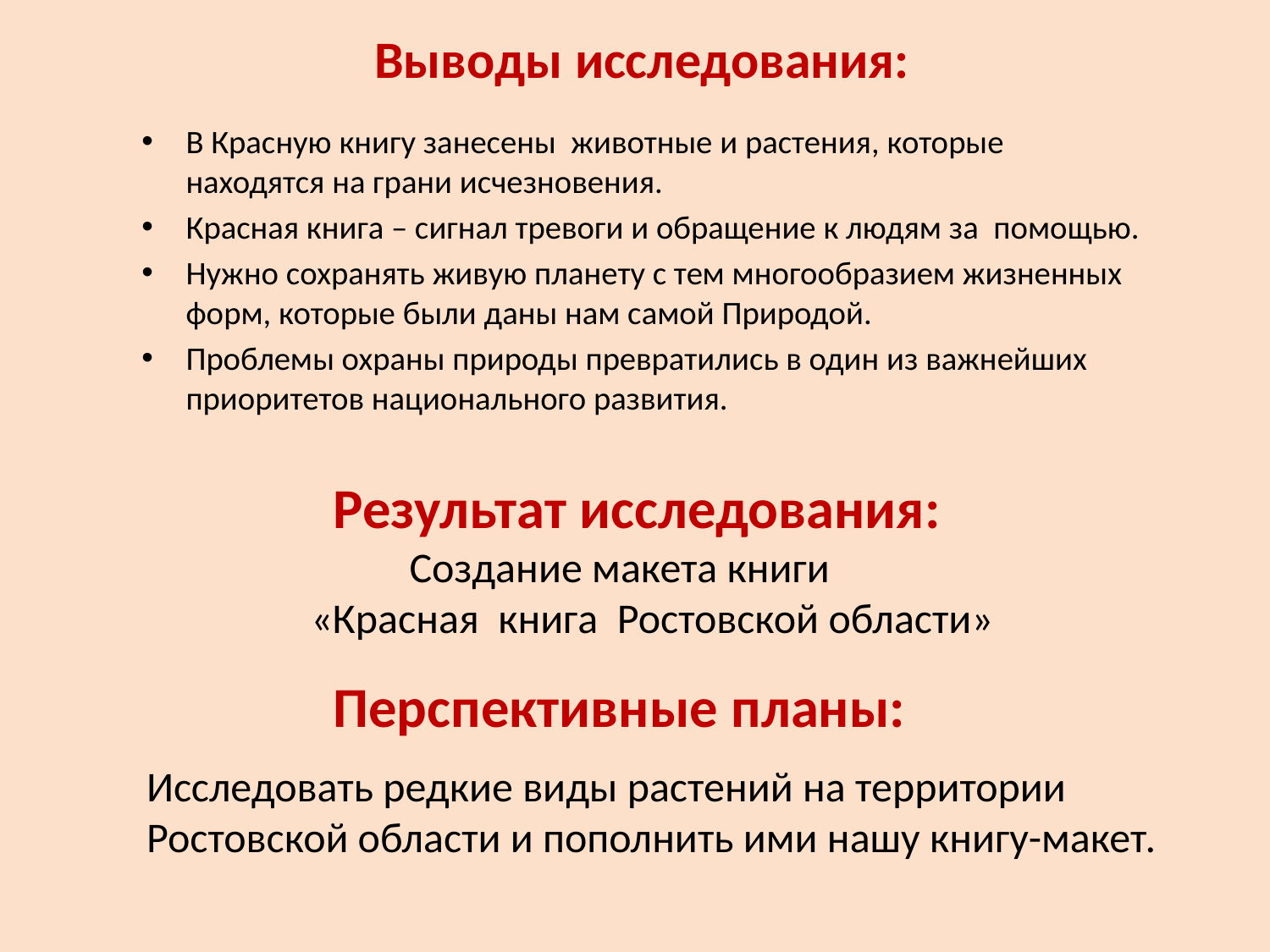

Выводы исследования:

В Красную книгу занесены  животные и растения, которые находятся на грани исчезновения.
Красная книга – сигнал тревоги и обращение к людям за  помощью.
Нужно сохранять живую планету с тем многообразием жизненных форм, которые были даны нам самой Природой.
Проблемы охраны природы превратились в один из важнейших приоритетов национального развития.

                 Результат исследования:
                              Создание макета книги
                       «Красная  книга  Ростовской области»

Перспективные планы:

Исследовать редкие виды растений на территории
Ростовской области и пополнить ими нашу книгу-макет.